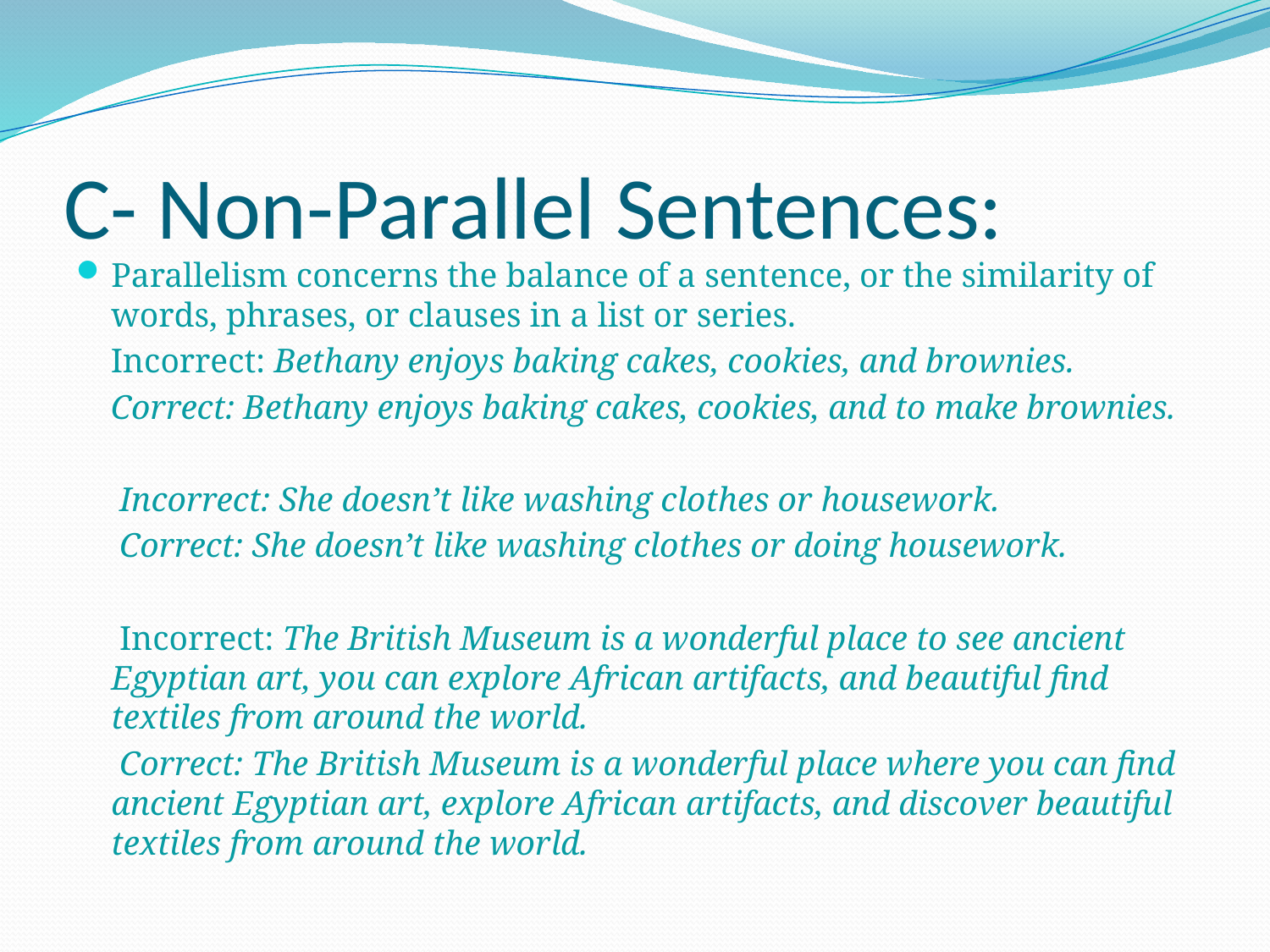

# C- Non-Parallel Sentences:
Parallelism concerns the balance of a sentence, or the similarity of words, phrases, or clauses in a list or series.
    Incorrect: Bethany enjoys baking cakes, cookies, and brownies.
    Correct: Bethany enjoys baking cakes, cookies, and to make brownies.

     Incorrect: She doesn’t like washing clothes or housework.
     Correct: She doesn’t like washing clothes or doing housework.

     Incorrect: The British Museum is a wonderful place to see ancient Egyptian art, you can explore African artifacts, and beautiful find textiles from around the world.
     Correct: The British Museum is a wonderful place where you can find ancient Egyptian art, explore African artifacts, and discover beautiful textiles from around the world.